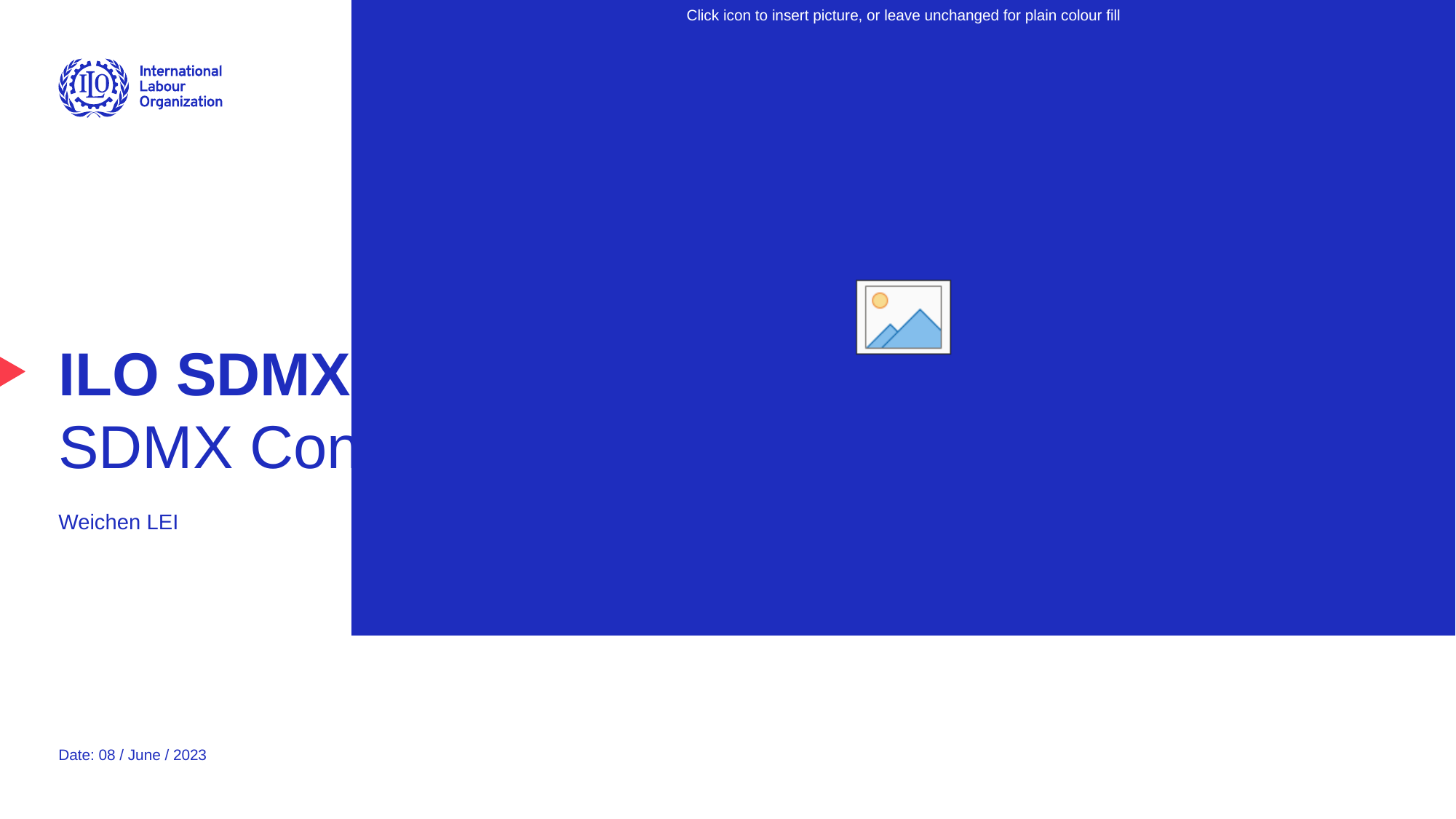

# ILO SDMX Toolkit
SDMX Constructor & Excel Add-in
Weichen LEI
Date: 08 / June / 2023
Advancing social justice, promoting decent work
1